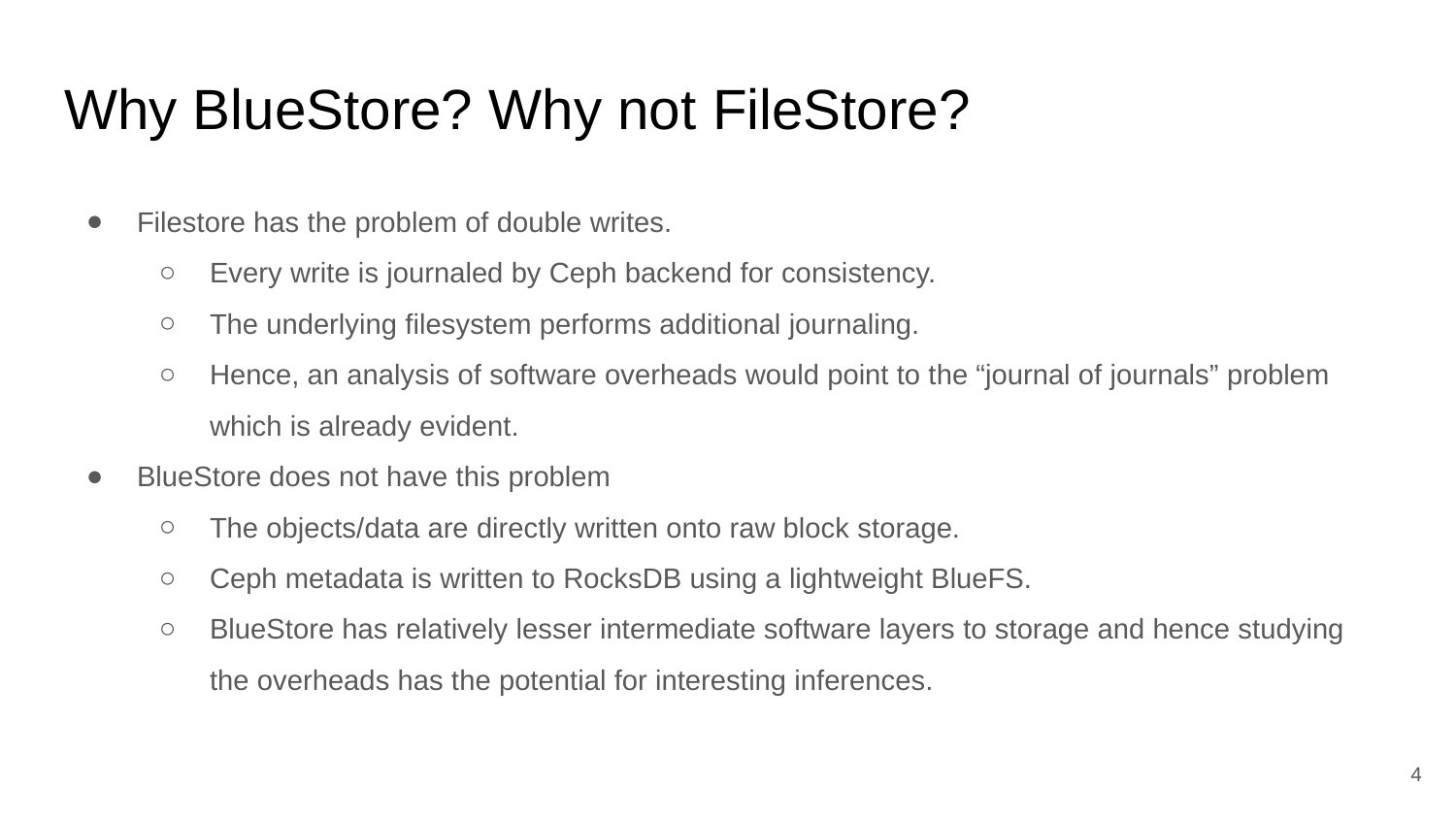

# Why BlueStore? Why not FileStore?
Filestore has the problem of double writes.
Every write is journaled by Ceph backend for consistency.
The underlying filesystem performs additional journaling.
Hence, an analysis of software overheads would point to the “journal of journals” problem which is already evident.
BlueStore does not have this problem
The objects/data are directly written onto raw block storage.
Ceph metadata is written to RocksDB using a lightweight BlueFS.
BlueStore has relatively lesser intermediate software layers to storage and hence studying the overheads has the potential for interesting inferences.
4